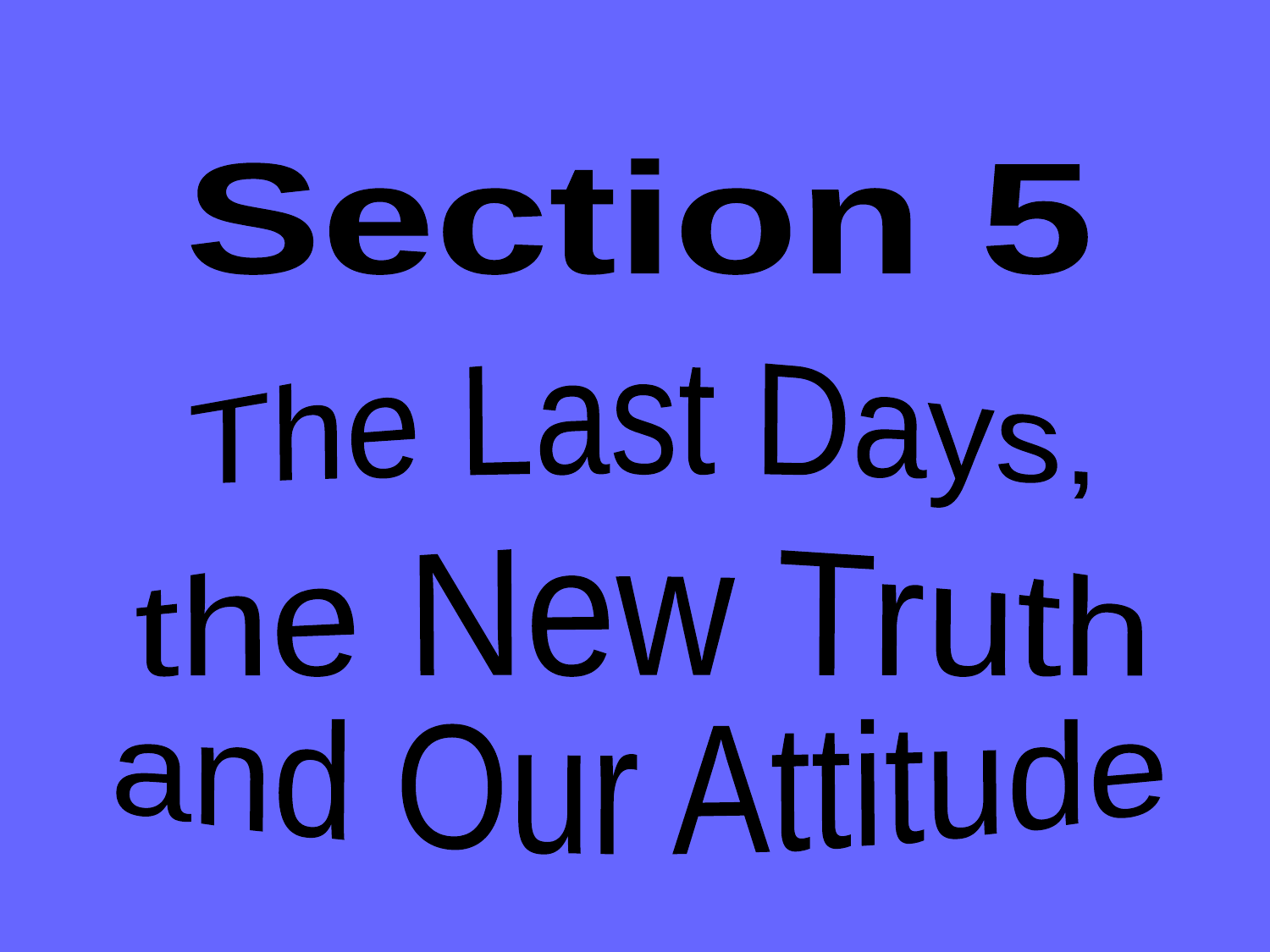

Section 5
The Last Days,
the New Truth
and Our Attitude